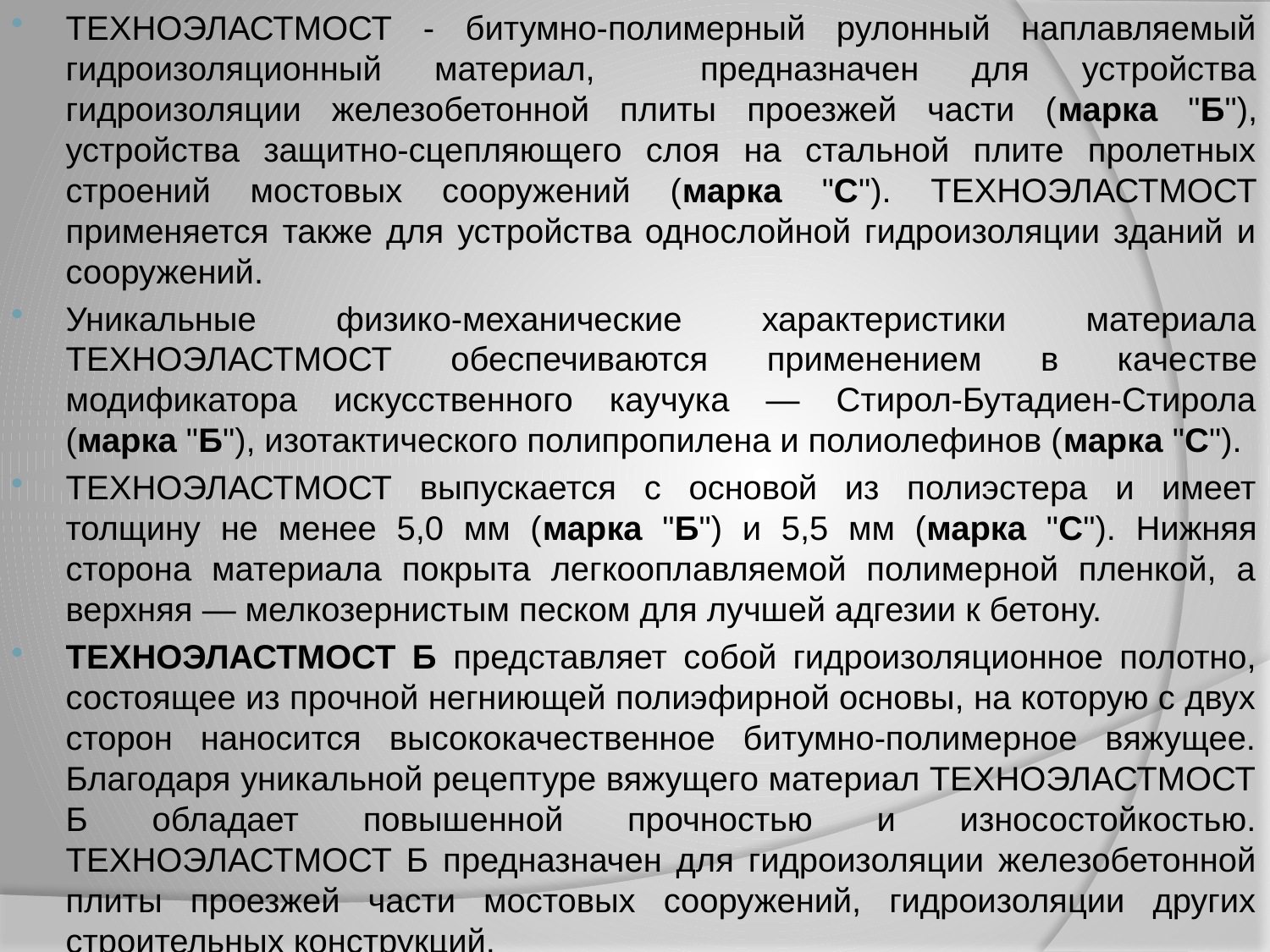

ТЕХНОЭЛАСТМОСТ - битумно-полимерный рулонный наплавляемый гидроизоляционный материал,  предназначен для устройства гидроизоляции железобетонной плиты проезжей части (марка "Б"), устройства защитно-сцепляющего слоя на стальной плите пролетных строений мостовых сооружений (марка "С"). ТЕХНОЭЛАСТМОСТ применяется также для устройства однослойной гидроизоляции зданий и сооружений.
Уникальные физико-механические характеристики материала ТЕХНОЭЛАСТМОСТ обеспечиваются применением в каче­стве модификатора искусственного каучука — Стирол-Бутадиен-Стирола (марка "Б"), изотактического полипропилена и полиолефинов (марка "С").
ТЕХНОЭЛАСТМОСТ выпускается с основой из полиэстера и имеет толщину не менее 5,0 мм (марка "Б") и 5,5 мм (марка "С"). Нижняя сторона материала покрыта легкооплавляемой полимерной пленкой, а верхняя — мелкозернистым песком для лучшей адгезии к бетону.
ТЕХНОЭЛАСТМОСТ Б представляет собой гидроизоляционное полотно, состоящее из прочной негниющей полиэфирной основы, на которую с двух сторон наносится высококачественное битумно-полимерное вяжущее. Благодаря уникальной рецептуре вяжущего материал ТЕХНОЭЛАСТМОСТ Б обладает повышенной прочностью и износостойкостью. ТЕХНОЭЛАСТМОСТ Б предназначен для гидроизоляции железобетонной плиты проезжей части мостовых сооружений, гидроизоляции других строительных конструкций.
#